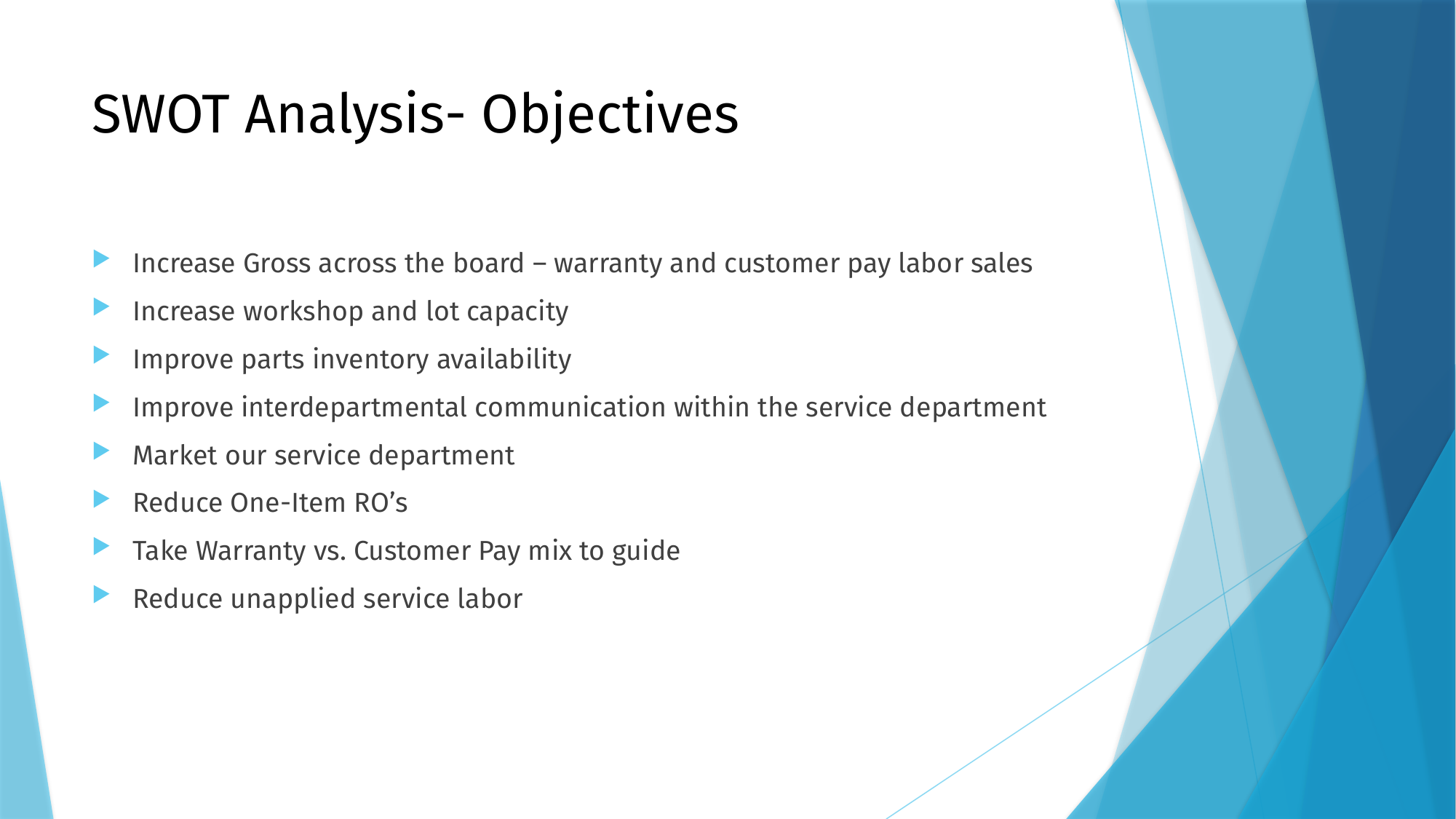

# SWOT Analysis- Objectives

Increase Gross across the board – warranty and customer pay labor sales
Increase workshop and lot capacity
Improve parts inventory availability
Improve interdepartmental communication within the service department
Market our service department
Reduce One-Item RO’s
Take Warranty vs. Customer Pay mix to guide
Reduce unapplied service labor